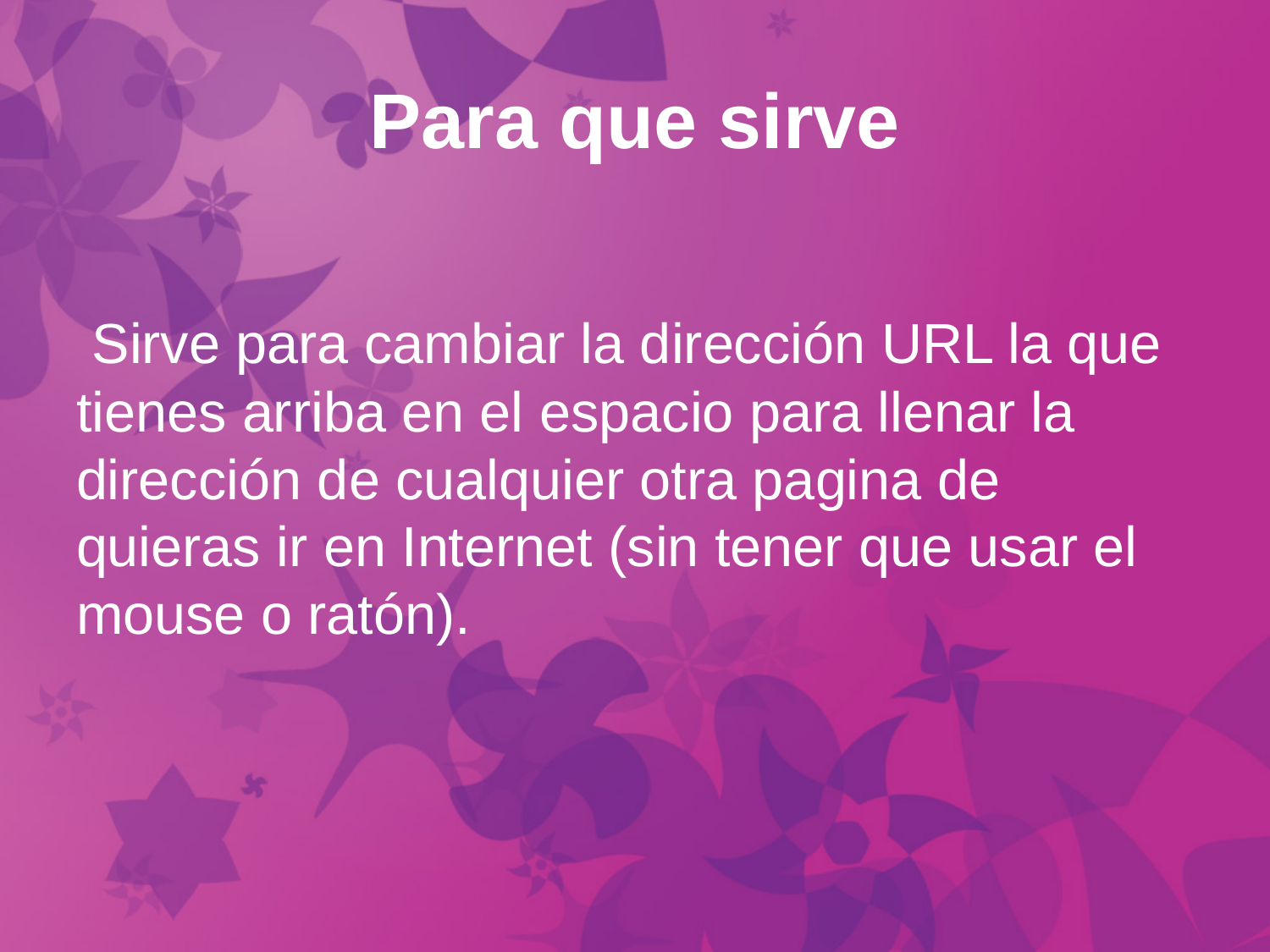

# Para que sirve

 Sirve para cambiar la dirección URL la que tienes arriba en el espacio para llenar la dirección de cualquier otra pagina de quieras ir en Internet (sin tener que usar el mouse o ratón).